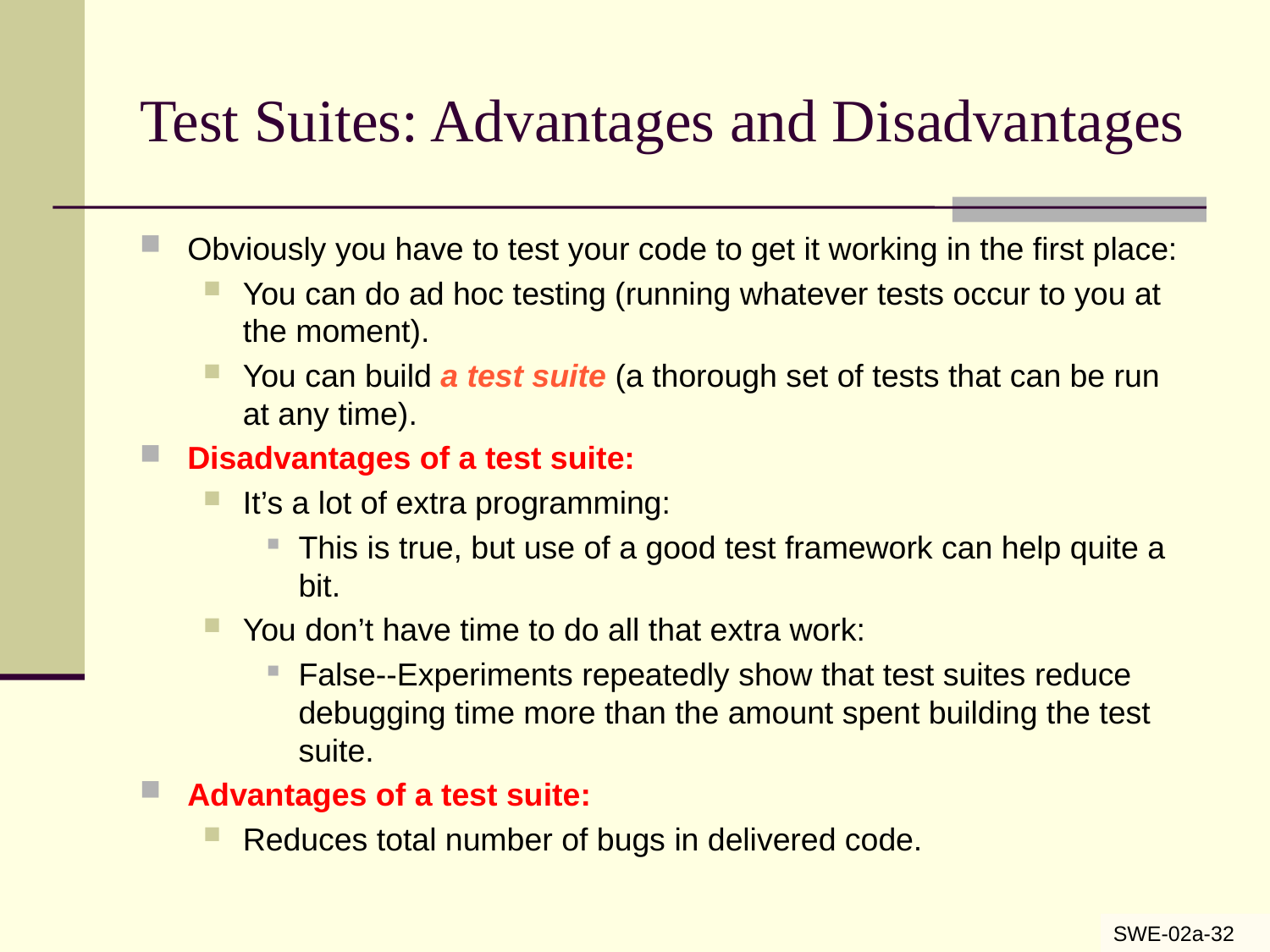

# Test Suites: Advantages and Disadvantages
Obviously you have to test your code to get it working in the first place:
You can do ad hoc testing (running whatever tests occur to you at the moment).
You can build a test suite (a thorough set of tests that can be run at any time).
Disadvantages of a test suite:
It’s a lot of extra programming:
This is true, but use of a good test framework can help quite a bit.
You don’t have time to do all that extra work:
False--Experiments repeatedly show that test suites reduce debugging time more than the amount spent building the test suite.
Advantages of a test suite:
Reduces total number of bugs in delivered code.